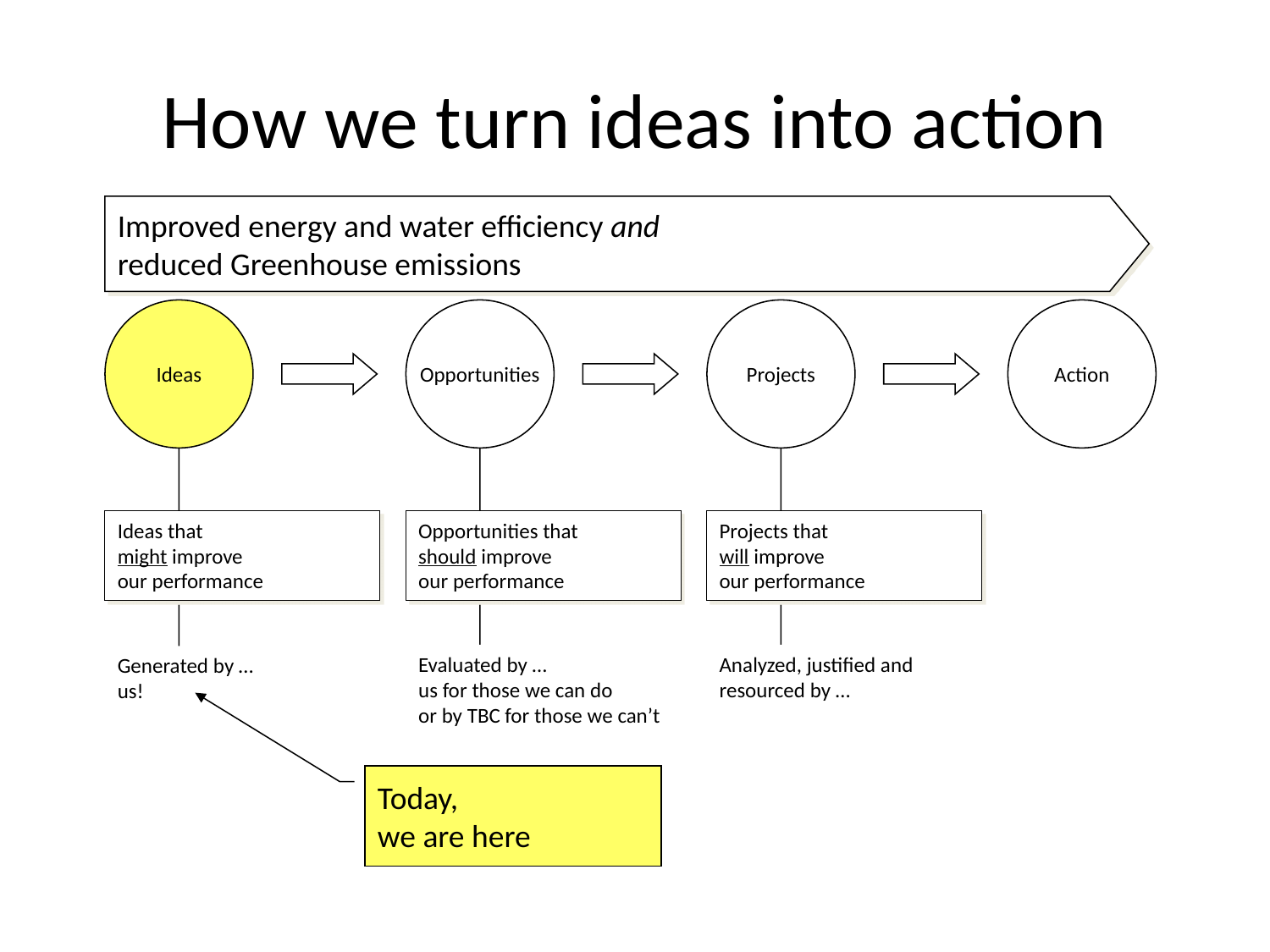

# How we turn ideas into action
Improved energy and water efficiency and
reduced Greenhouse emissions
Ideas
Opportunities
Projects
Action

Ideas that
might improve
our performance
Opportunities that
should improve
our performance
Projects that
will improve
our performance

Evaluated by …
us for those we can do
or by TBC for those we can’t
Analyzed, justified and resourced by …
Generated by …
us!
Today,
we are here